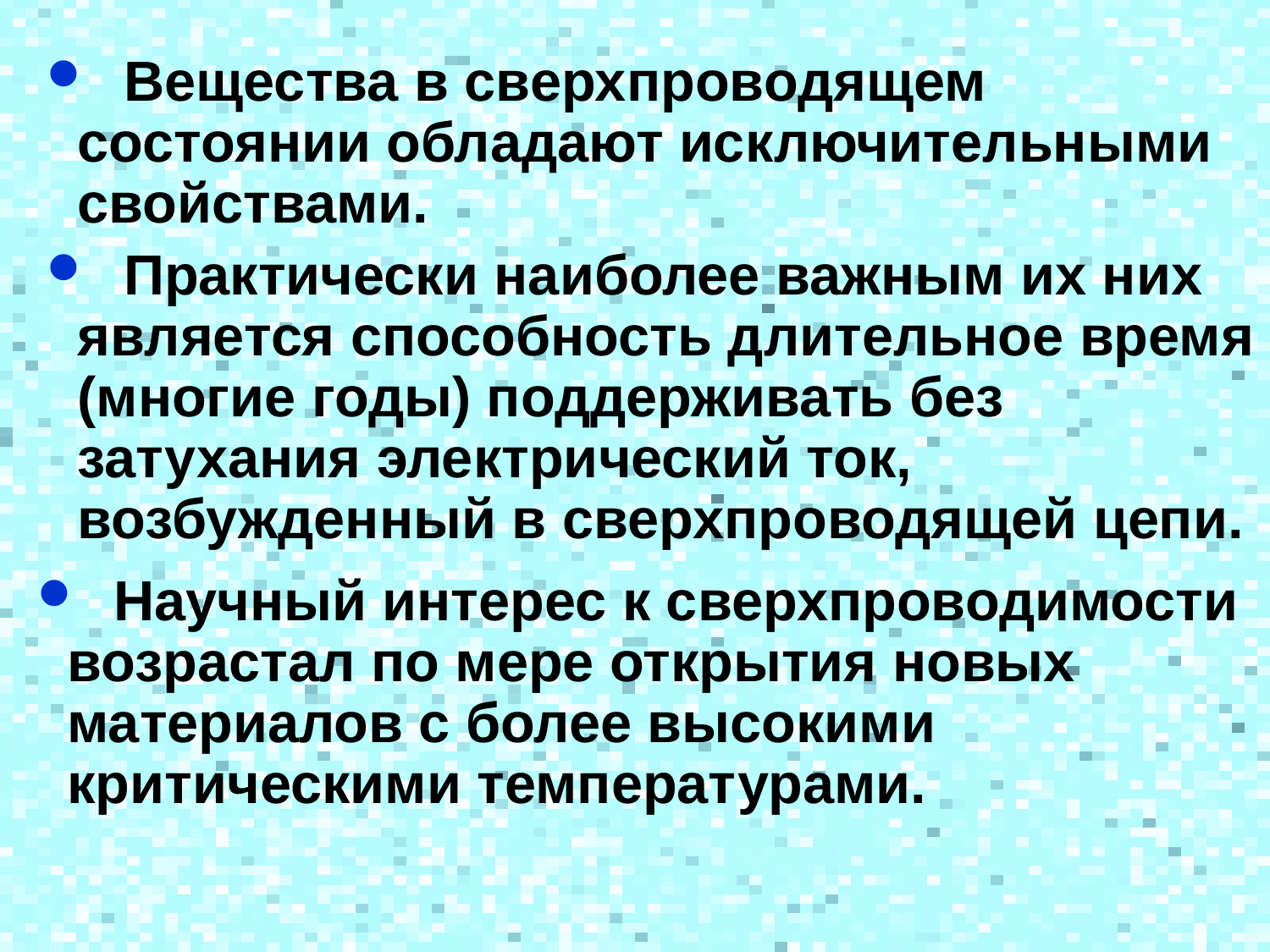

Вещества в сверхпроводящем состоянии обладают исключительными свойствами.
  Практически наиболее важным их них является способность длительное время (многие годы) поддерживать без затухания электрический ток, возбужденный в сверхпроводящей цепи.
  Научный интерес к сверхпроводимости возрастал по мере открытия новых материалов с более высокими критическими температурами.